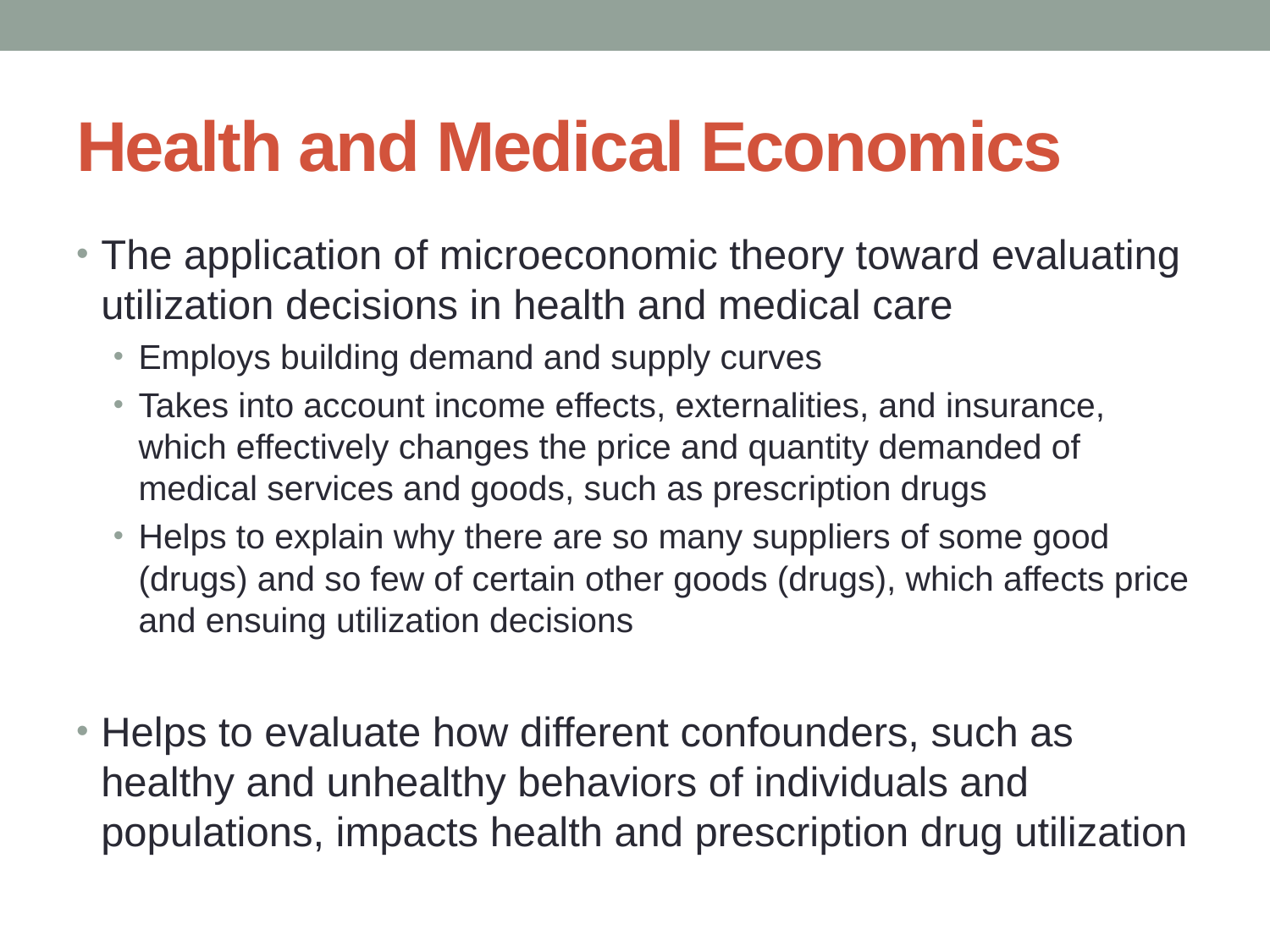

# Health and Medical Economics
The application of microeconomic theory toward evaluating utilization decisions in health and medical care
Employs building demand and supply curves
Takes into account income effects, externalities, and insurance, which effectively changes the price and quantity demanded of medical services and goods, such as prescription drugs
Helps to explain why there are so many suppliers of some good (drugs) and so few of certain other goods (drugs), which affects price and ensuing utilization decisions

Helps to evaluate how different confounders, such as healthy and unhealthy behaviors of individuals and populations, impacts health and prescription drug utilization